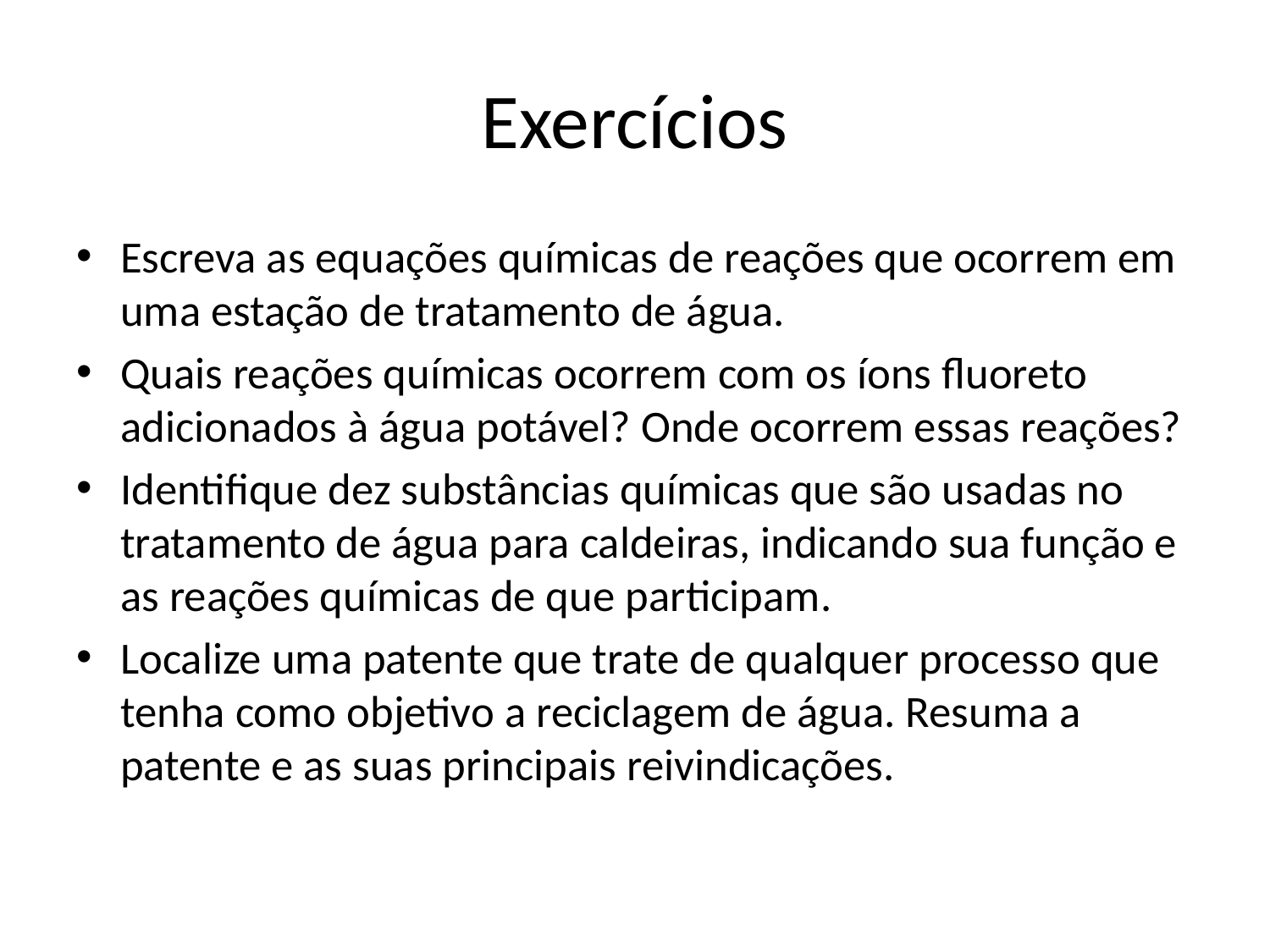

# Exercícios
Escreva as equações químicas de reações que ocorrem em uma estação de tratamento de água.
Quais reações químicas ocorrem com os íons fluoreto adicionados à água potável? Onde ocorrem essas reações?
Identifique dez substâncias químicas que são usadas no tratamento de água para caldeiras, indicando sua função e as reações químicas de que participam.
Localize uma patente que trate de qualquer processo que tenha como objetivo a reciclagem de água. Resuma a patente e as suas principais reivindicações.